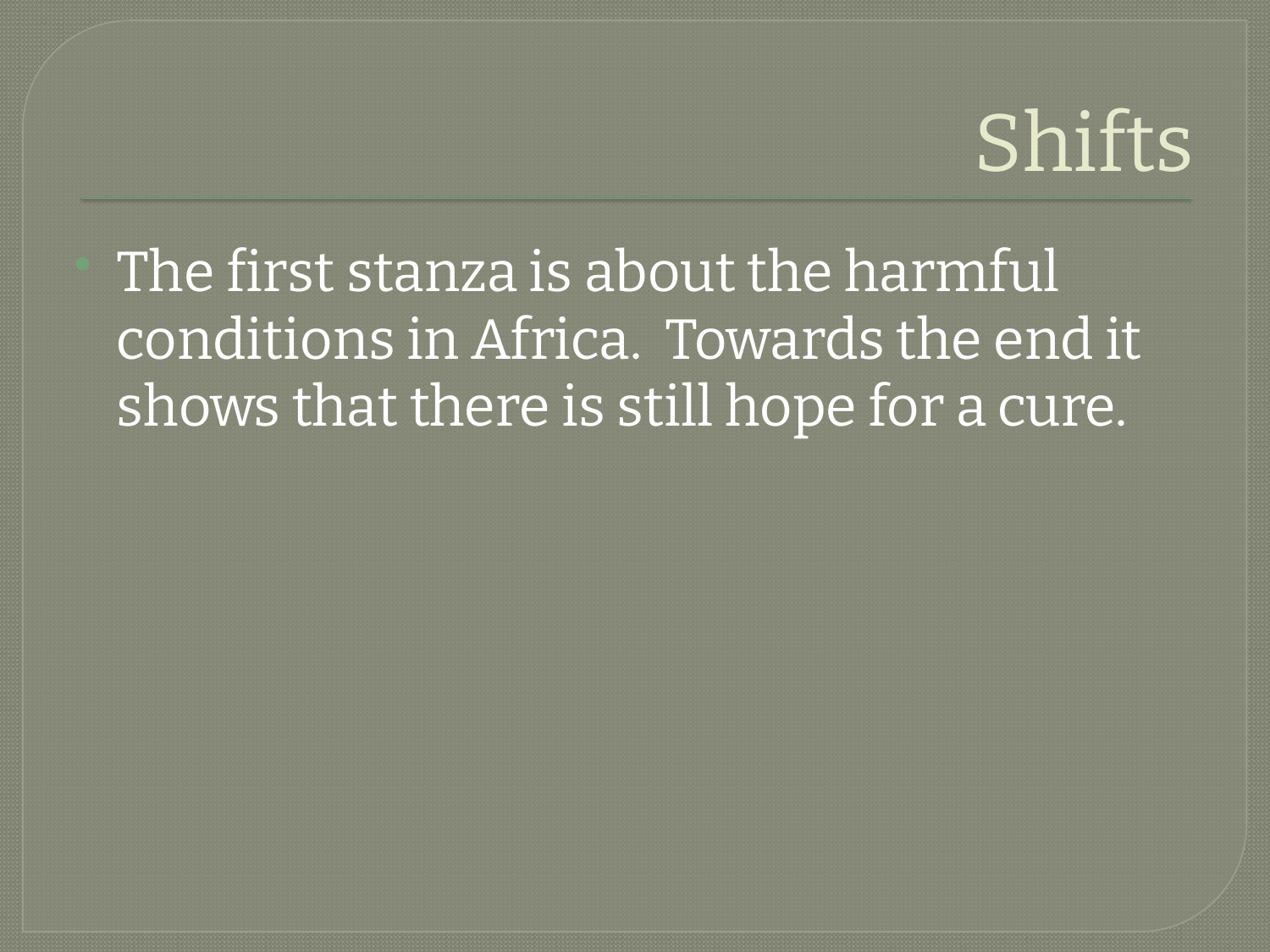

# Shifts
The first stanza is about the harmful conditions in Africa.  Towards the end it shows that there is still hope for a cure.